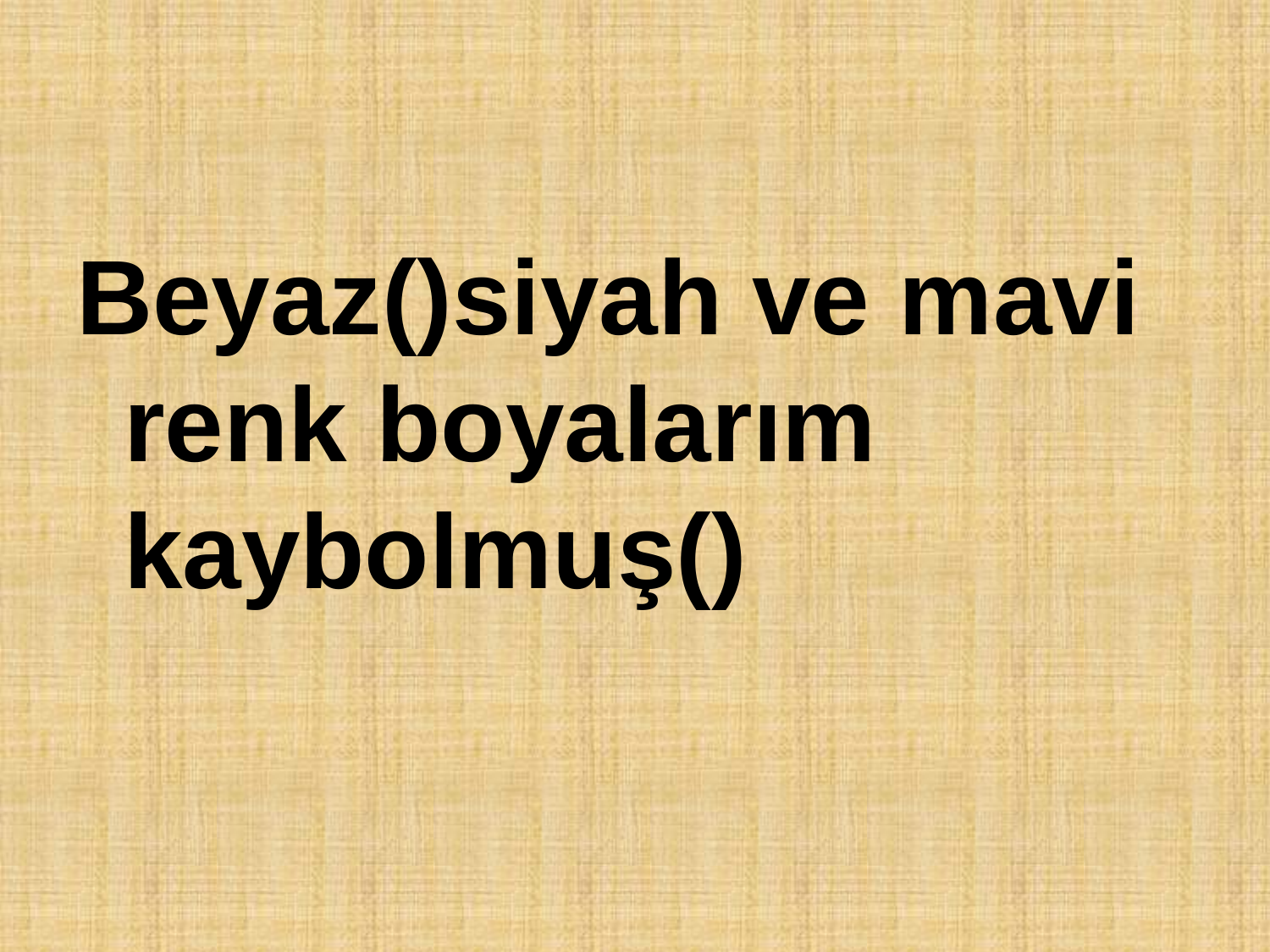

#
Beyaz()siyah ve mavi renk boyalarım kaybolmuş()